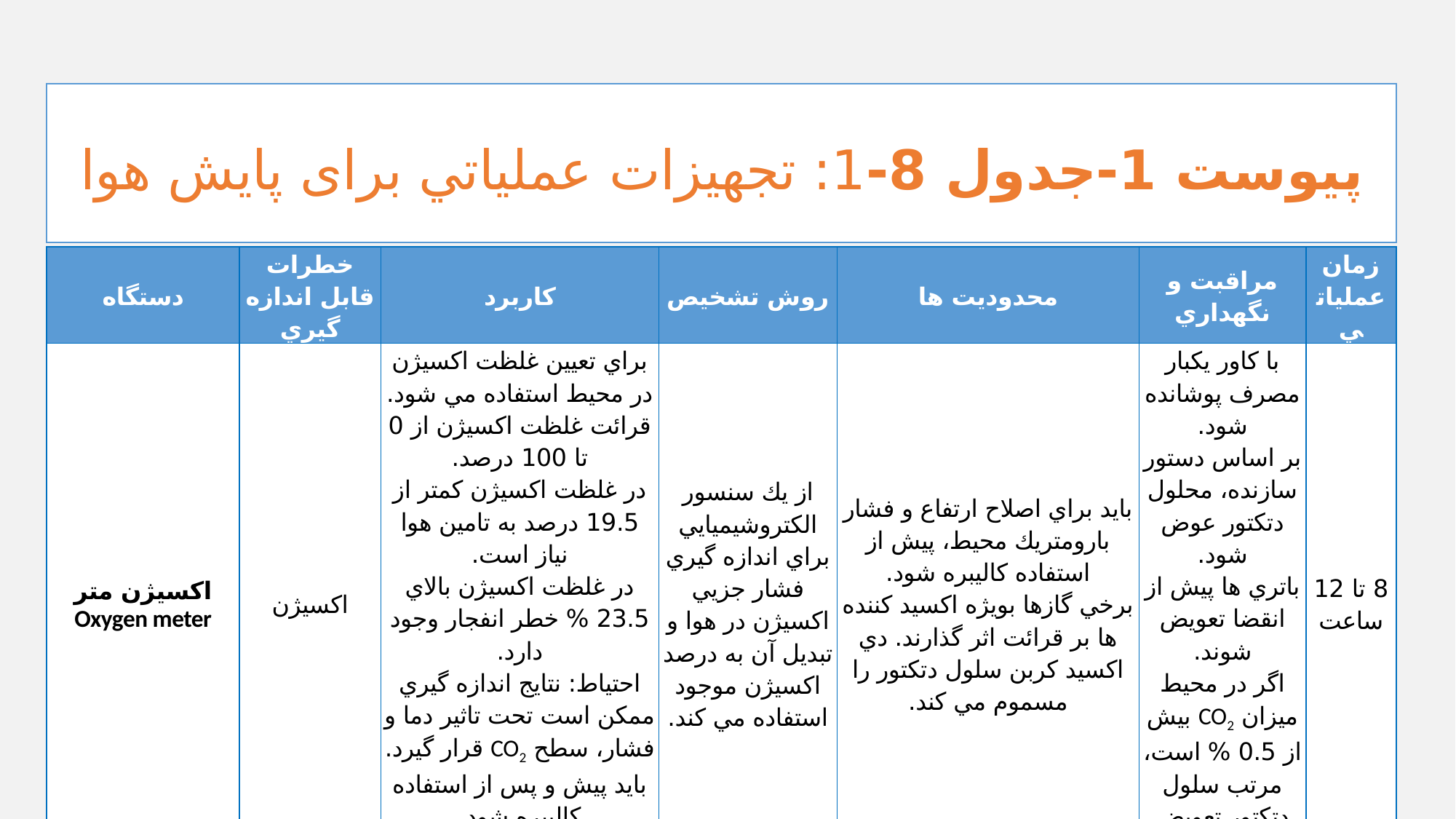

پیوست 1-جدول 8-1: تجهيزات عملياتي برای پایش هوا
| دستگاه | خطرات قابل اندازه گيري | كاربرد | روش تشخيص | محدوديت ها | مراقبت و نگهداري | زمان عملياتي |
| --- | --- | --- | --- | --- | --- | --- |
| اكسيژن متر Oxygen meter | اكسيژن | براي تعيين غلظت اكسيژن در محيط استفاده مي شود. قرائت غلظت اكسيژن از 0 تا 100 درصد. در غلظت اكسيژن كمتر از 19.5 درصد به تامين هوا نياز است. در غلظت اكسيژن بالاي 23.5 % خطر انفجار وجود دارد. احتياط: نتايج اندازه گيري ممكن است تحت تاثير دما و فشار، سطح CO2 قرار گيرد. بايد پيش و پس از استفاده كاليبره شود. | از يك سنسور الكتروشيميايي براي اندازه گيري فشار جزيي اكسيژن در هوا و تبديل آن به درصد اكسيژن موجود استفاده مي كند. | بايد براي اصلاح ارتفاع و فشار بارومتريك محيط، پيش از استفاده كاليبره شود. برخي گازها بويژه اكسيد كننده ها بر قرائت اثر گذارند. دي اكسيد كربن سلول دتكتور را مسموم مي كند. | با كاور يكبار مصرف پوشانده شود. بر اساس دستور سازنده، محلول دتكتور عوض شود. باتري ها پيش از انقضا تعويض شوند. اگر در محيط ميزان CO2 بيش از 0.5 % است، مرتب سلول دتكتور تعویض شود. | 8 تا 12 ساعت |